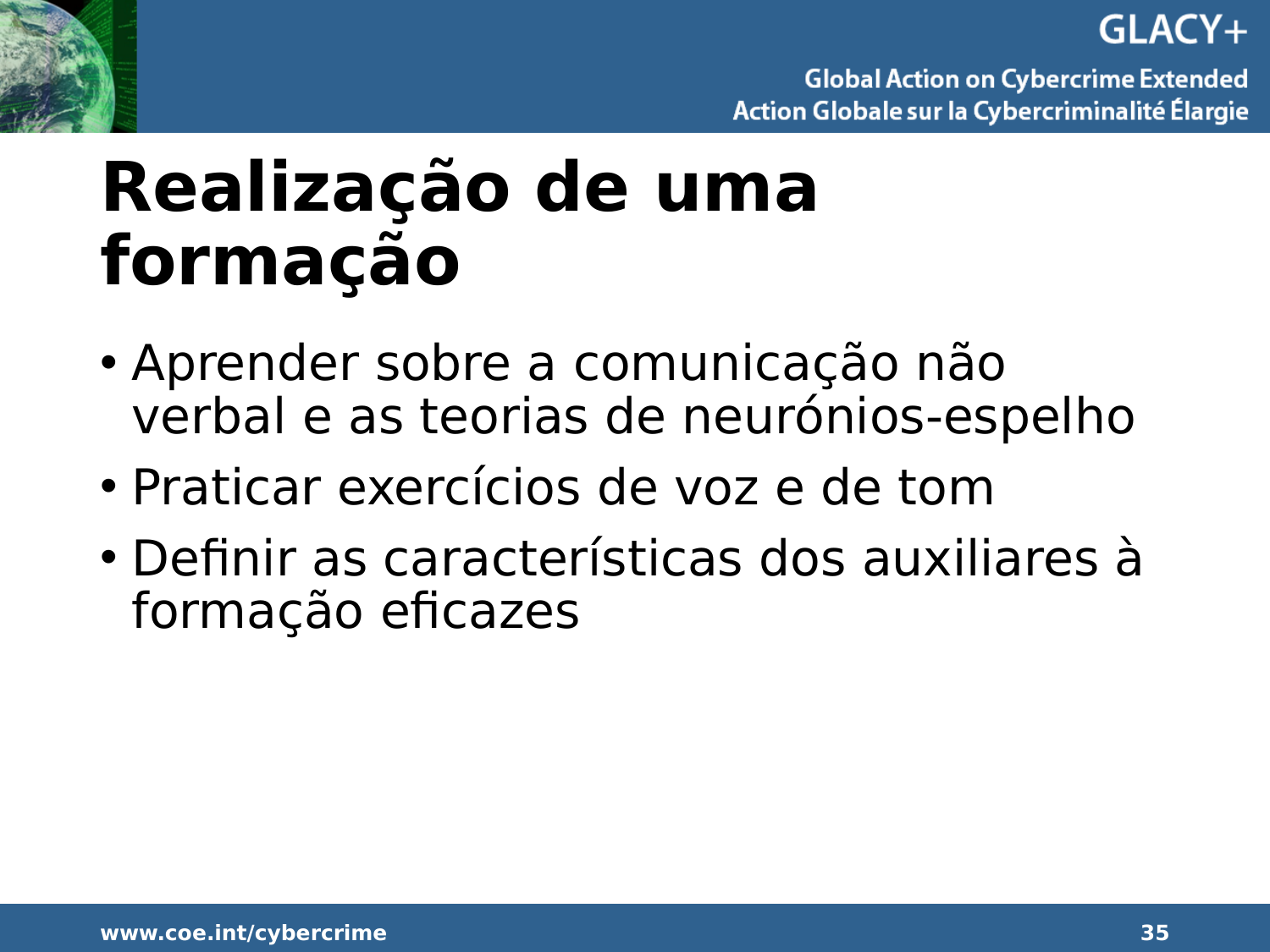

# Realização de uma formação
Aprender sobre a comunicação não verbal e as teorias de neurónios-espelho
Praticar exercícios de voz e de tom
Definir as características dos auxiliares à formação eficazes
www.coe.int/cybercrime
35